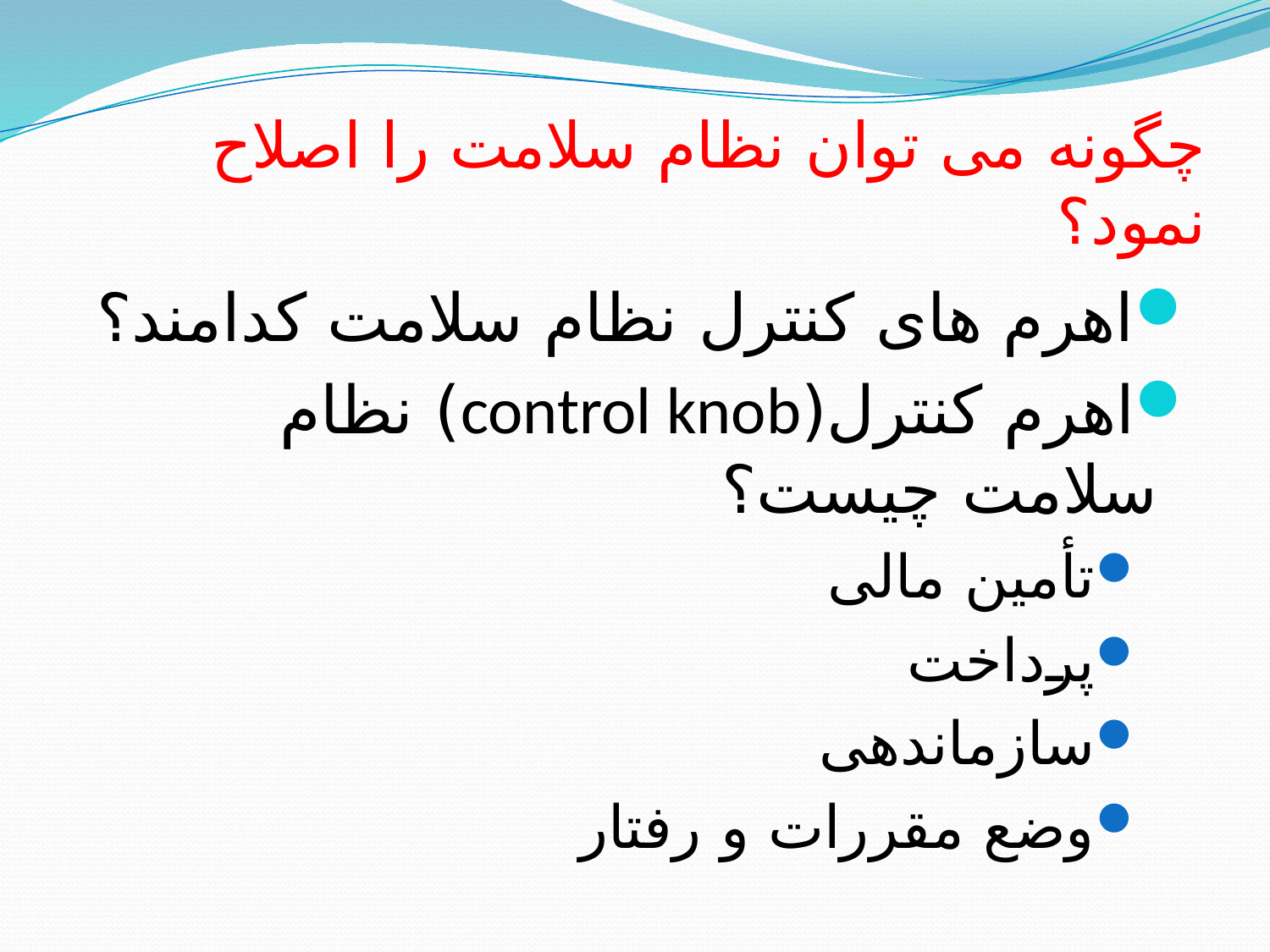

# چگونه می توان نظام سلامت را اصلاح نمود؟
اهرم های کنترل نظام سلامت کدامند؟
اهرم کنترل(control knob) نظام سلامت چیست؟
تأمین مالی
پرداخت
سازماندهی
وضع مقررات و رفتار